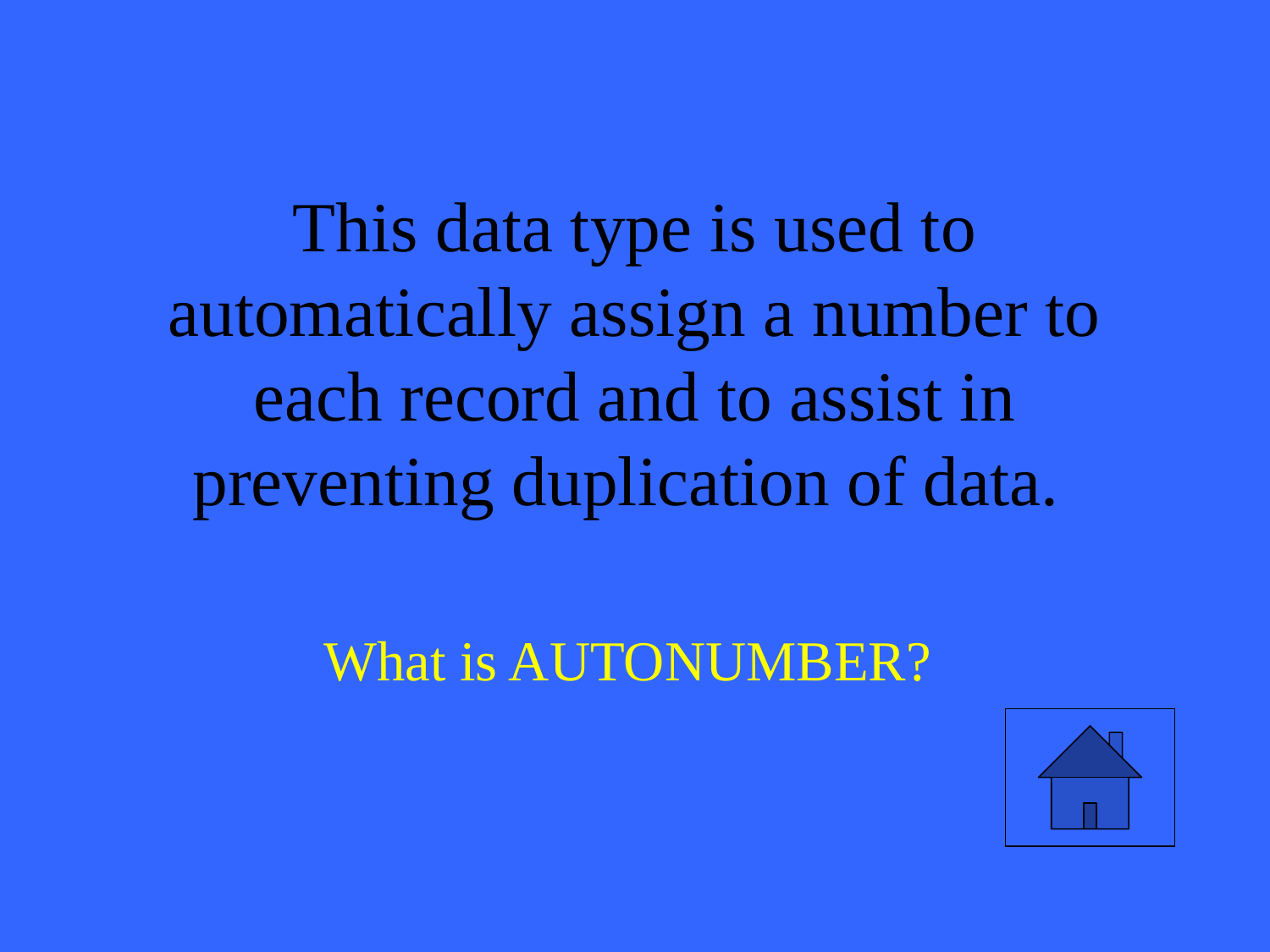

# This data type is used to automatically assign a number to each record and to assist in preventing duplication of data.

What is AUTONUMBER?